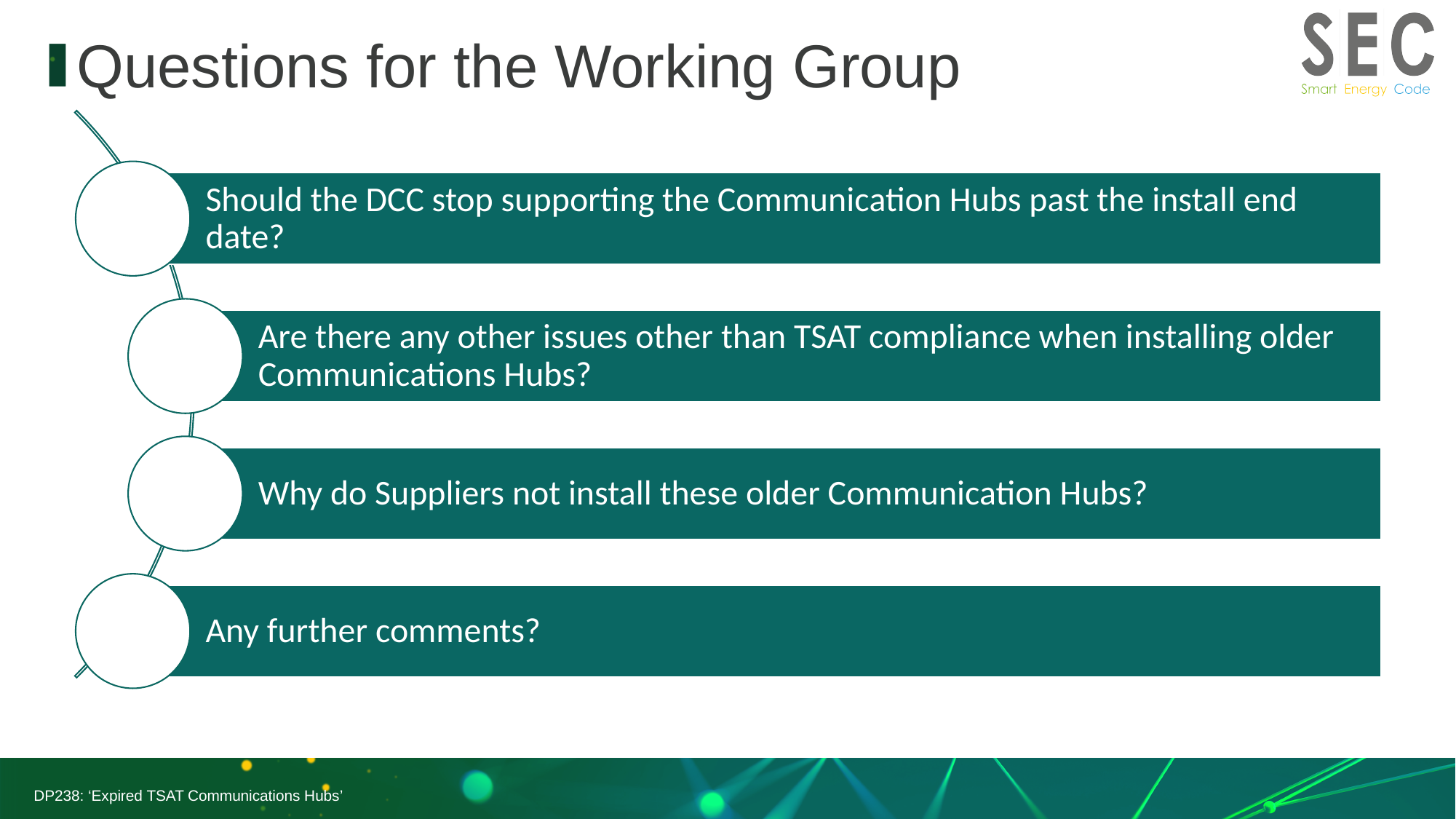

# Questions for the Working Group
Should the DCC stop supporting the Communication Hubs past the install end date?
Are there any other issues other than TSAT compliance when installing older Communications Hubs?
Why do Suppliers not install these older Communication Hubs?
Any further comments?

DP238: ‘Expired TSAT Communications Hubs’